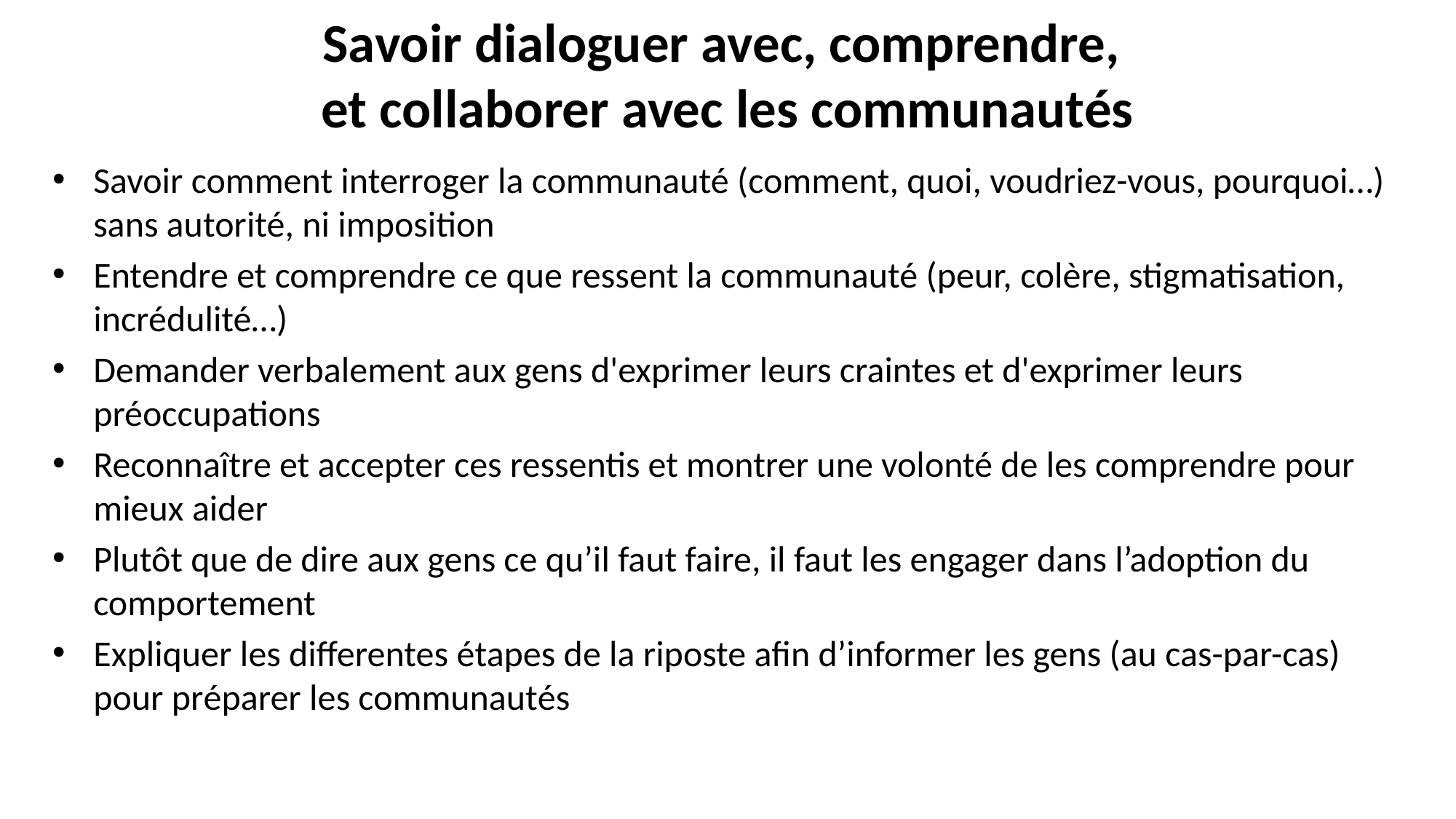

# Savoir dialoguer avec, comprendre, et collaborer avec les communautés
Savoir comment interroger la communauté (comment, quoi, voudriez-vous, pourquoi…) sans autorité, ni imposition
Entendre et comprendre ce que ressent la communauté (peur, colère, stigmatisation, incrédulité…)
Demander verbalement aux gens d'exprimer leurs craintes et d'exprimer leurs préoccupations
Reconnaître et accepter ces ressentis et montrer une volonté de les comprendre pour mieux aider
Plutôt que de dire aux gens ce qu’il faut faire, il faut les engager dans l’adoption du comportement
Expliquer les differentes étapes de la riposte afin d’informer les gens (au cas-par-cas) pour préparer les communautés